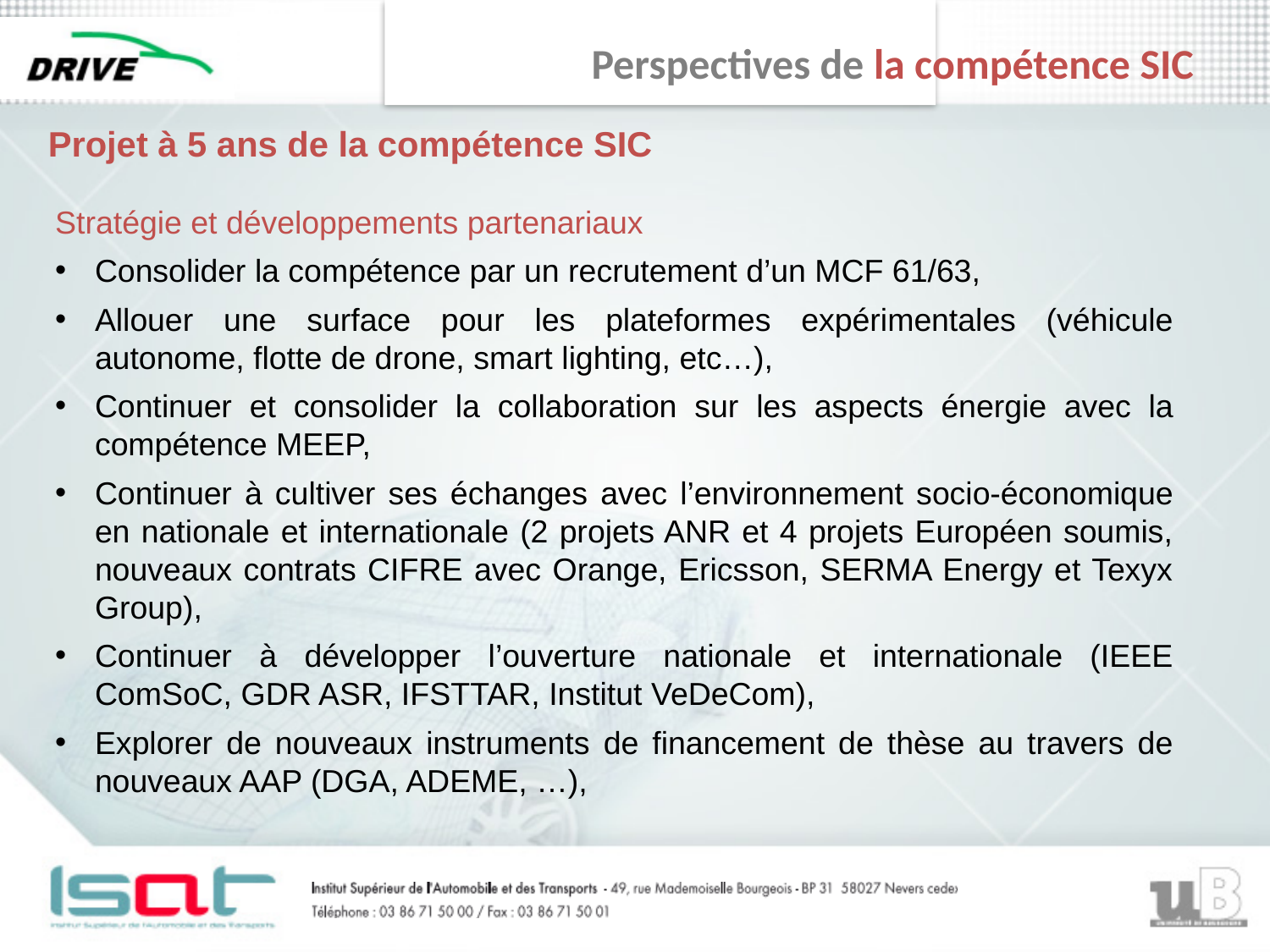

# Perspectives de la compétence SIC
Projet à 5 ans de la compétence SIC
Stratégie et développements partenariaux
Consolider la compétence par un recrutement d’un MCF 61/63,
Allouer une surface pour les plateformes expérimentales (véhicule autonome, flotte de drone, smart lighting, etc…),
Continuer et consolider la collaboration sur les aspects énergie avec la compétence MEEP,
Continuer à cultiver ses échanges avec l’environnement socio-économique en nationale et internationale (2 projets ANR et 4 projets Européen soumis, nouveaux contrats CIFRE avec Orange, Ericsson, SERMA Energy et Texyx Group),
Continuer à développer l’ouverture nationale et internationale (IEEE ComSoC, GDR ASR, IFSTTAR, Institut VeDeCom),
Explorer de nouveaux instruments de financement de thèse au travers de nouveaux AAP (DGA, ADEME, …),